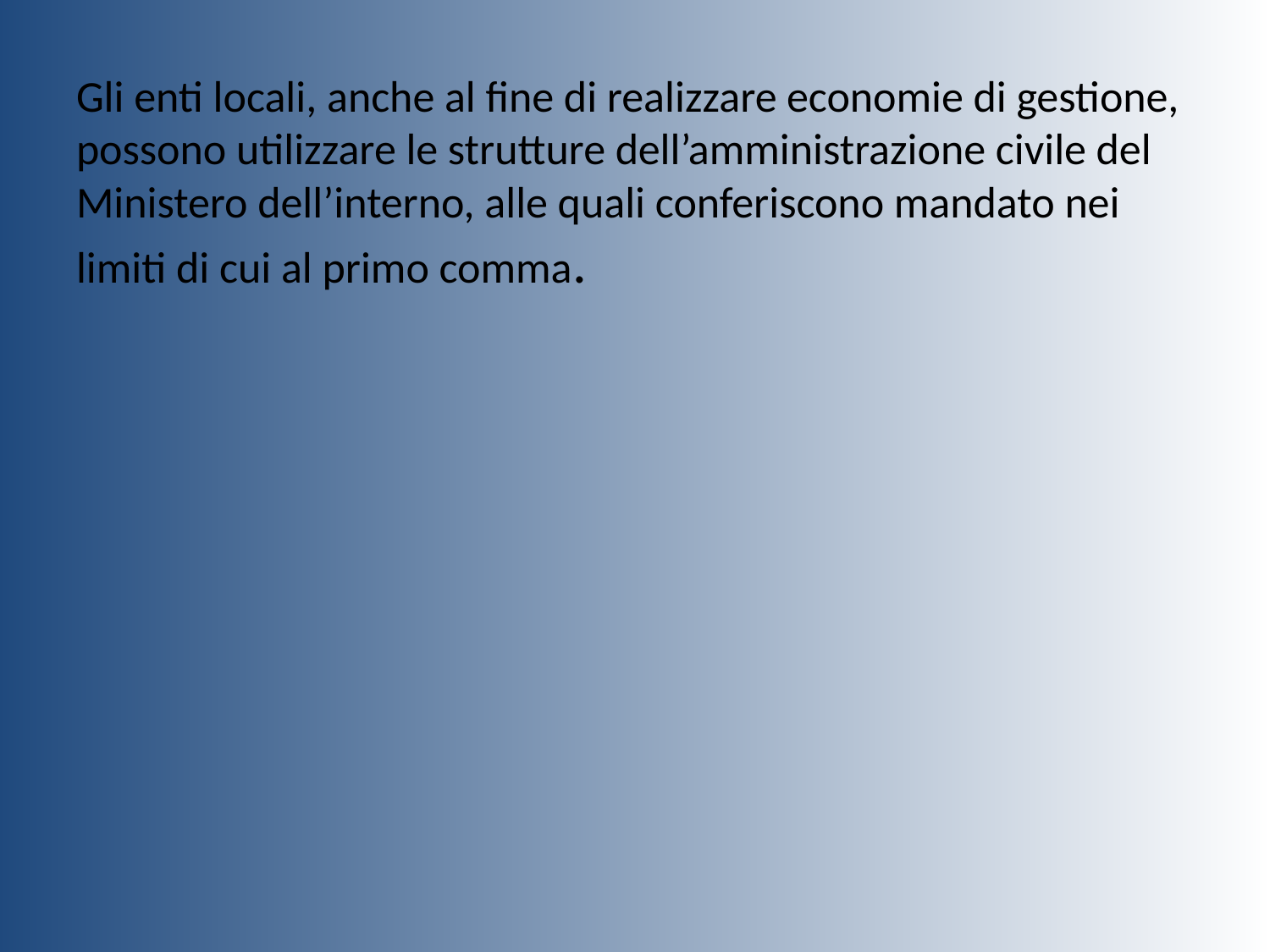

Gli enti locali, anche al fine di realizzare economie di gestione, possono utilizzare le strutture dell’amministrazione civile del Ministero dell’interno, alle quali conferiscono mandato nei limiti di cui al primo comma.